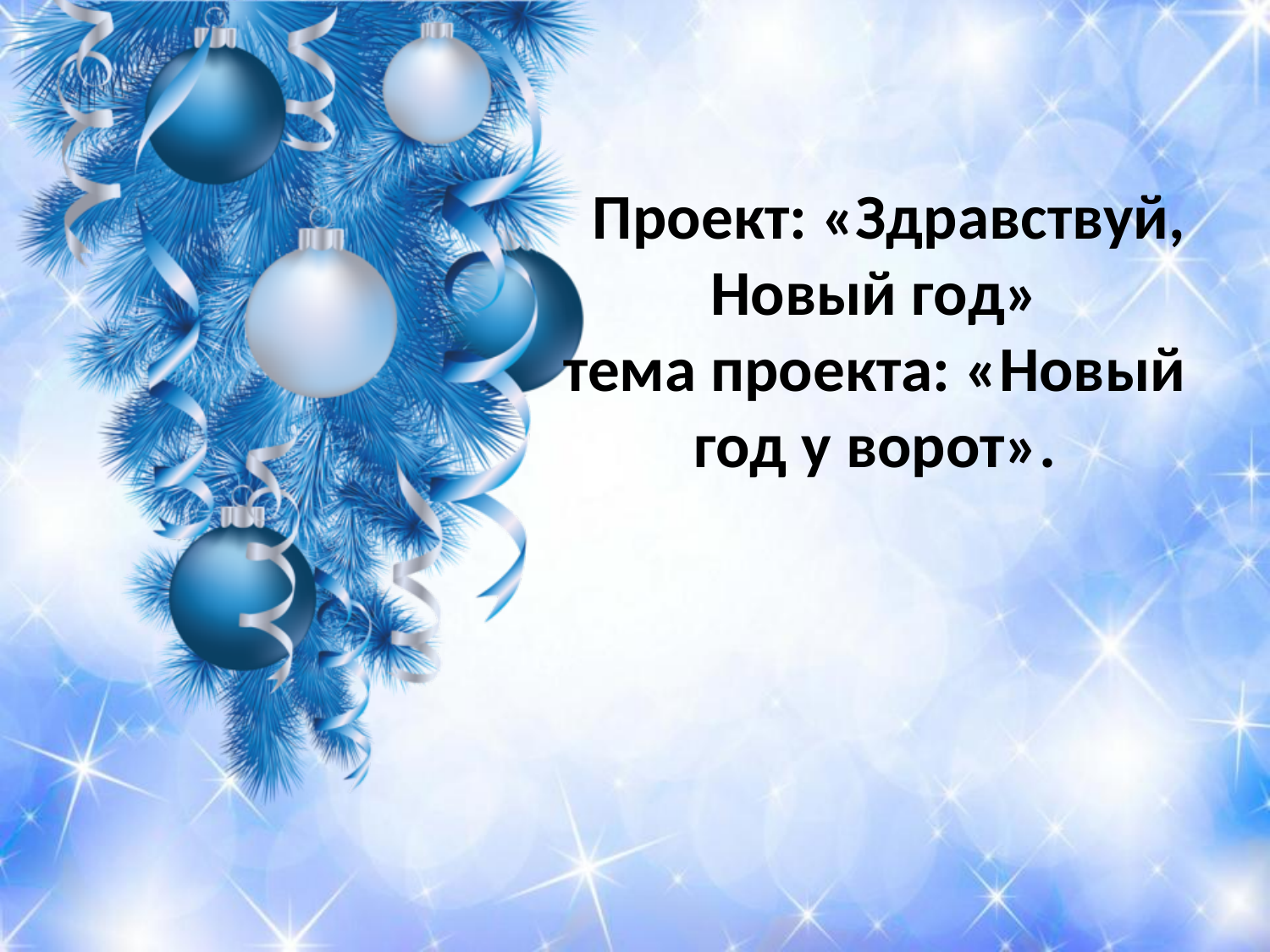

# Проект: «Здравствуй, Новый год» тема проекта: «Новый год у ворот».